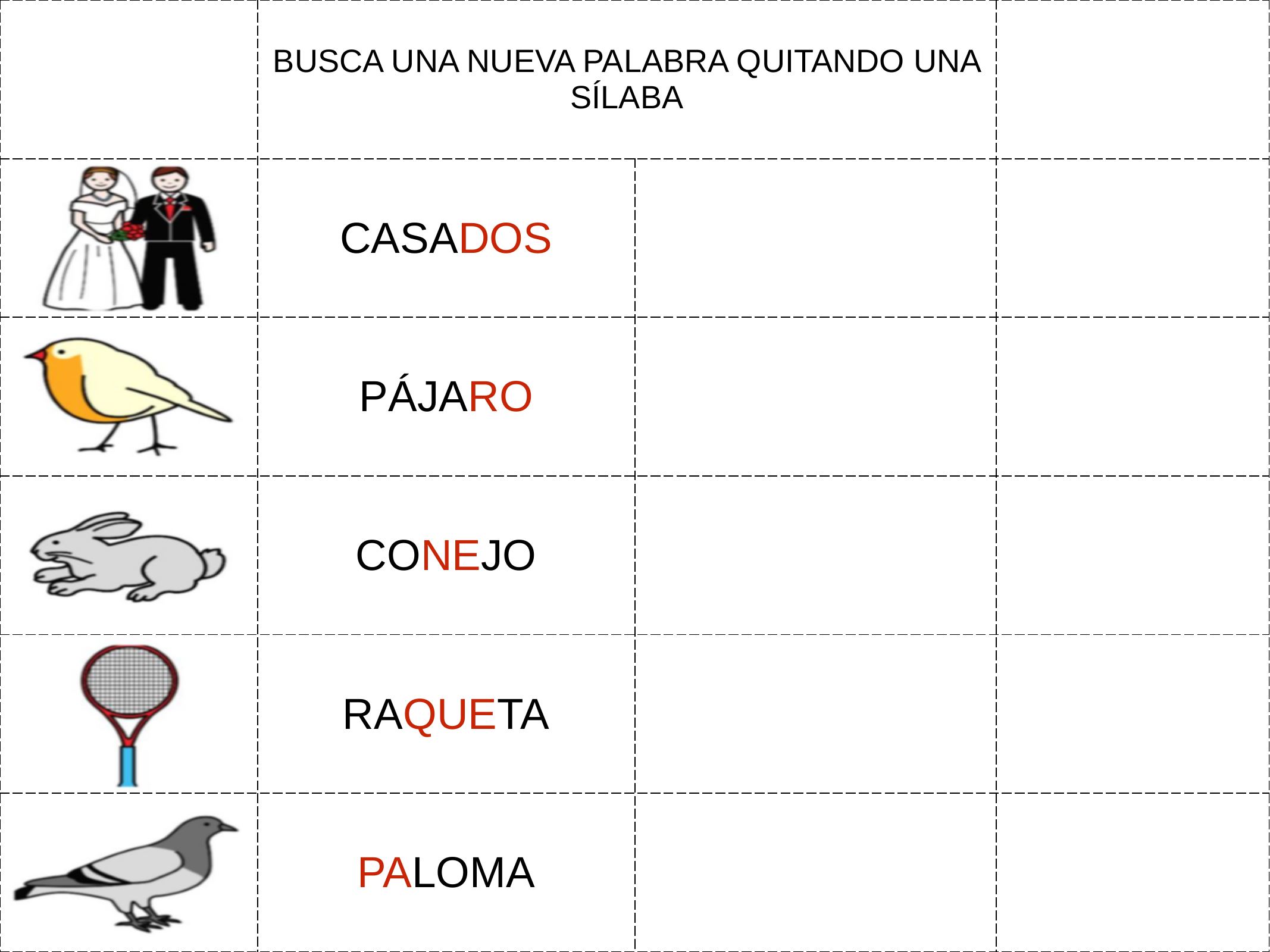

|  | BUSCA UNA NUEVA PALABRA QUITANDO UNA SÍLABA |  |  |
| --- | --- | --- | --- |
|  | CASADOS |  |  |
|  | PÁJARO |  |  |
|  | CONEJO |  |  |
|  | RAQUETA |  |  |
|  | PALOMA |  |  |